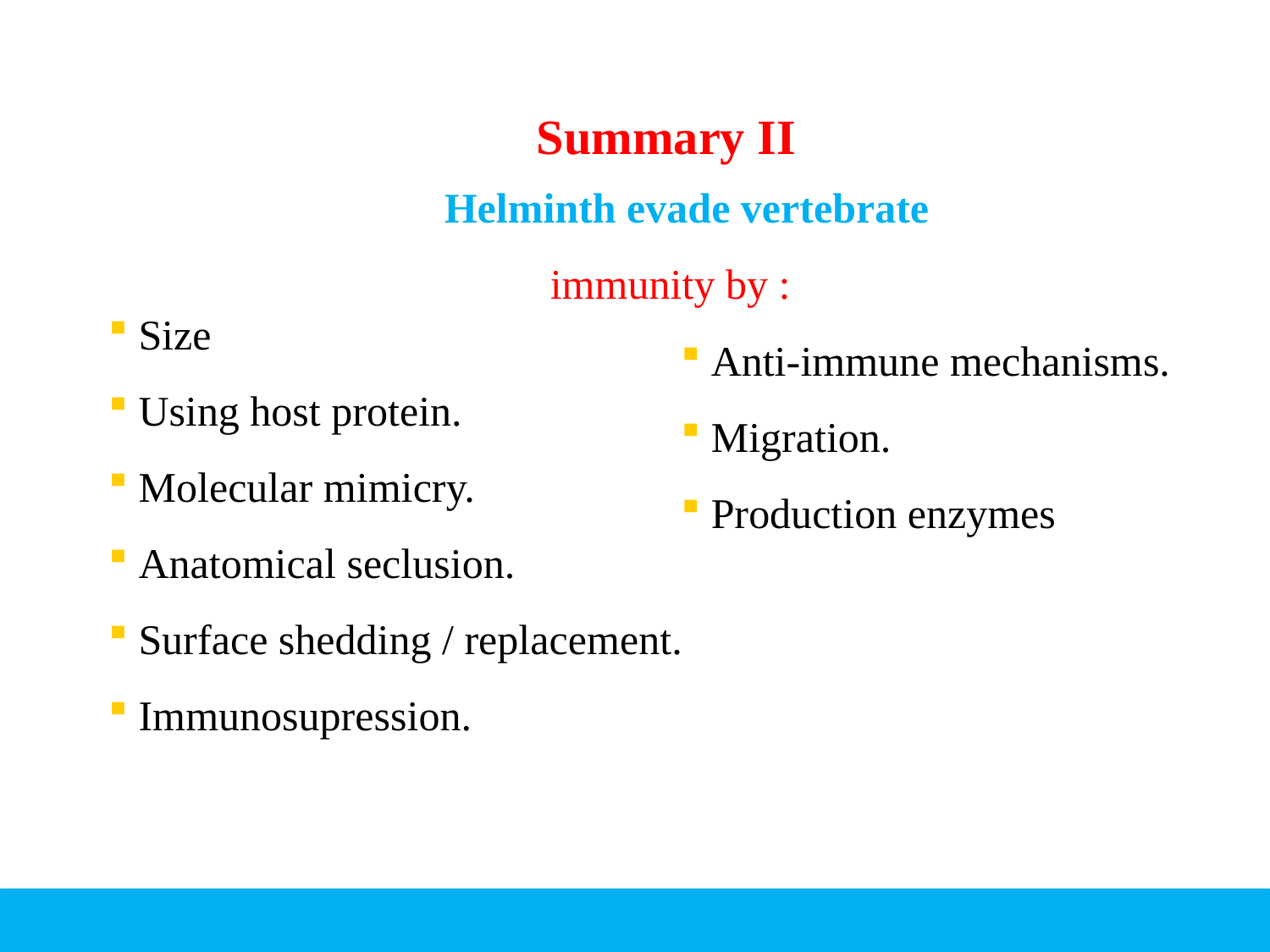

Summary II

Size
Using host protein.
Molecular mimicry.
Anatomical seclusion.
Surface shedding / replacement.
Immunosupression.

         Helminth evade vertebrate
                   immunity by :
Anti-immune mechanisms.
Migration.
Production enzymes